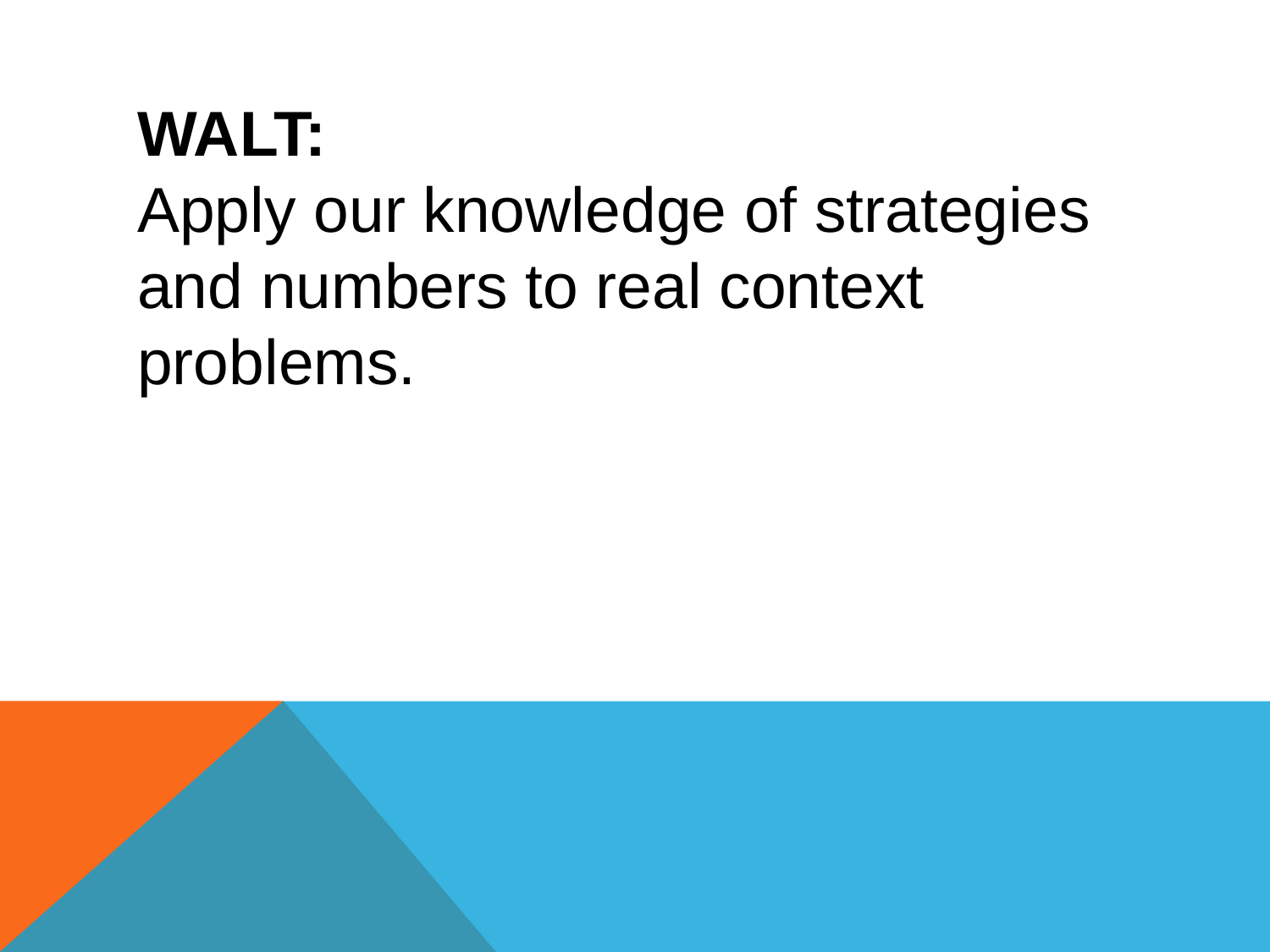

WALT:
Apply our knowledge of strategies and numbers to real context problems.